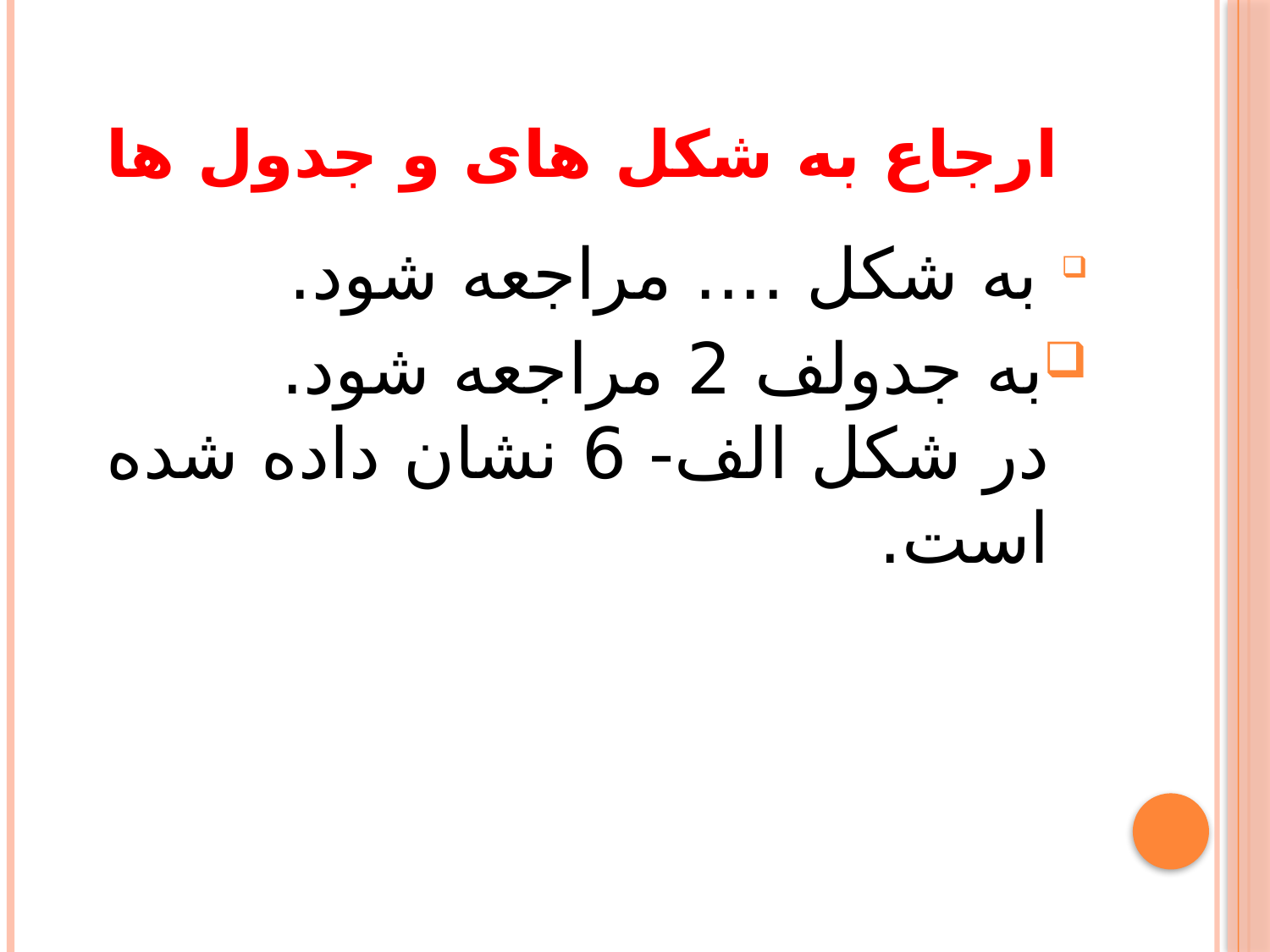

# ارجاع به شکل های و جدول ها
 به شکل .... مراجعه شود.
به جدولف 2 مراجعه شود.
در شکل الف- 6 نشان داده شده است.